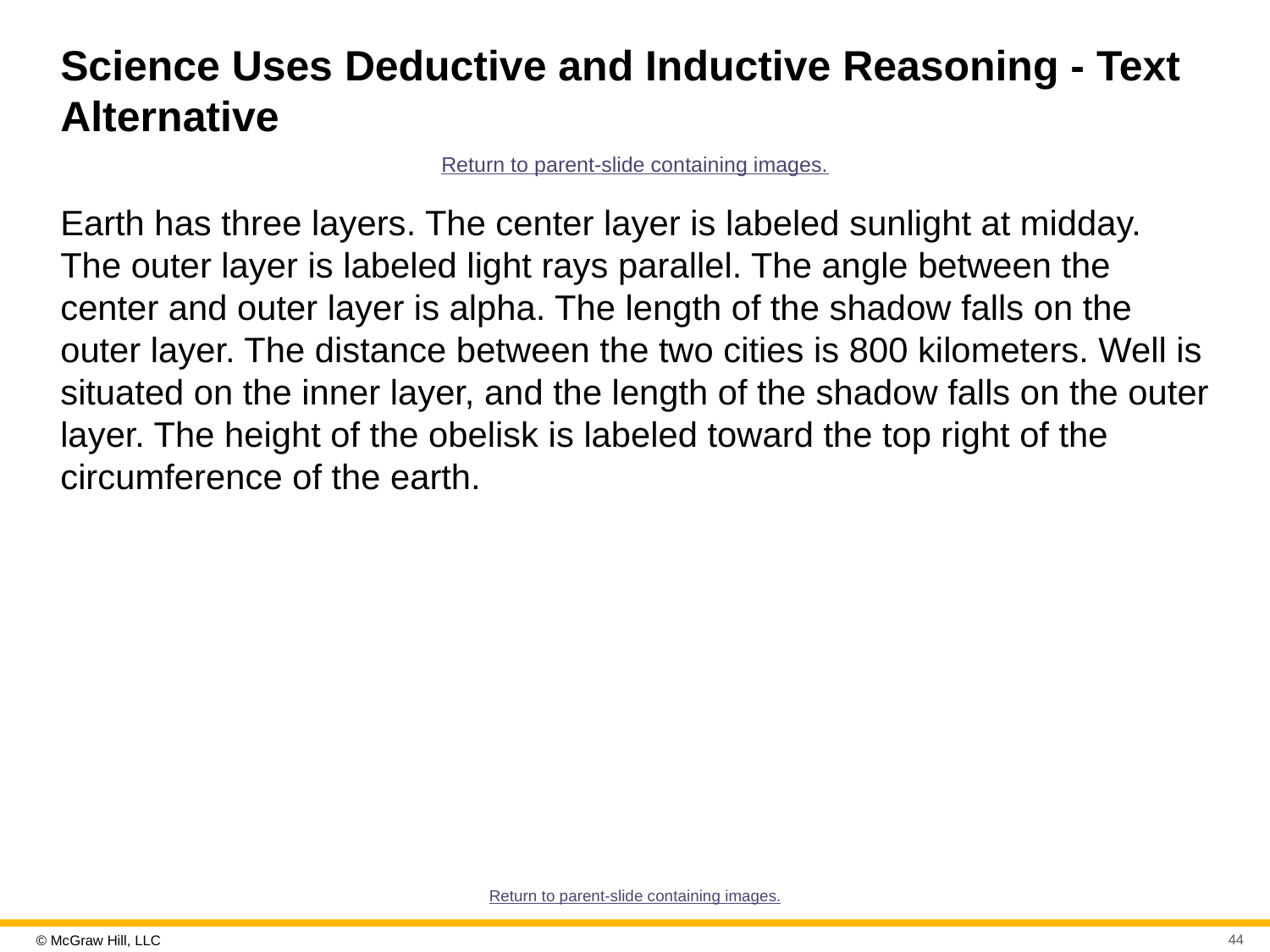

# Science Uses Deductive and Inductive Reasoning - Text Alternative
Return to parent-slide containing images.
Earth has three layers. The center layer is labeled sunlight at midday. The outer layer is labeled light rays parallel. The angle between the center and outer layer is alpha. The length of the shadow falls on the outer layer. The distance between the two cities is 800 kilometers. Well is situated on the inner layer, and the length of the shadow falls on the outer layer. The height of the obelisk is labeled toward the top right of the circumference of the earth.
Return to parent-slide containing images.
44